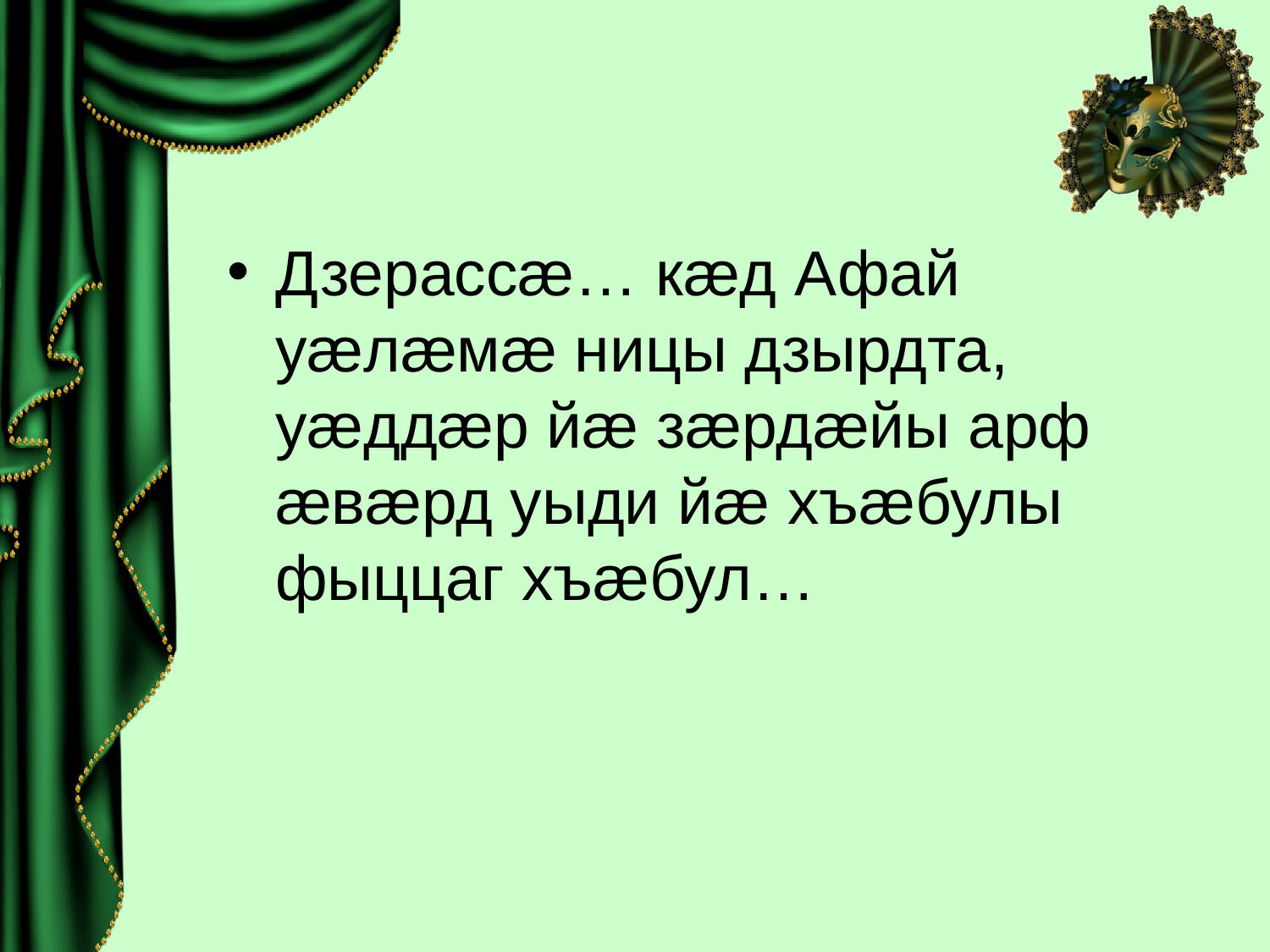

Дзерассæ… кæд Афай уæлæмæ ницы дзырдта, уæддæр йæ зæрдæйы арф æвæрд уыди йæ хъæбулы фыццаг хъæбул…